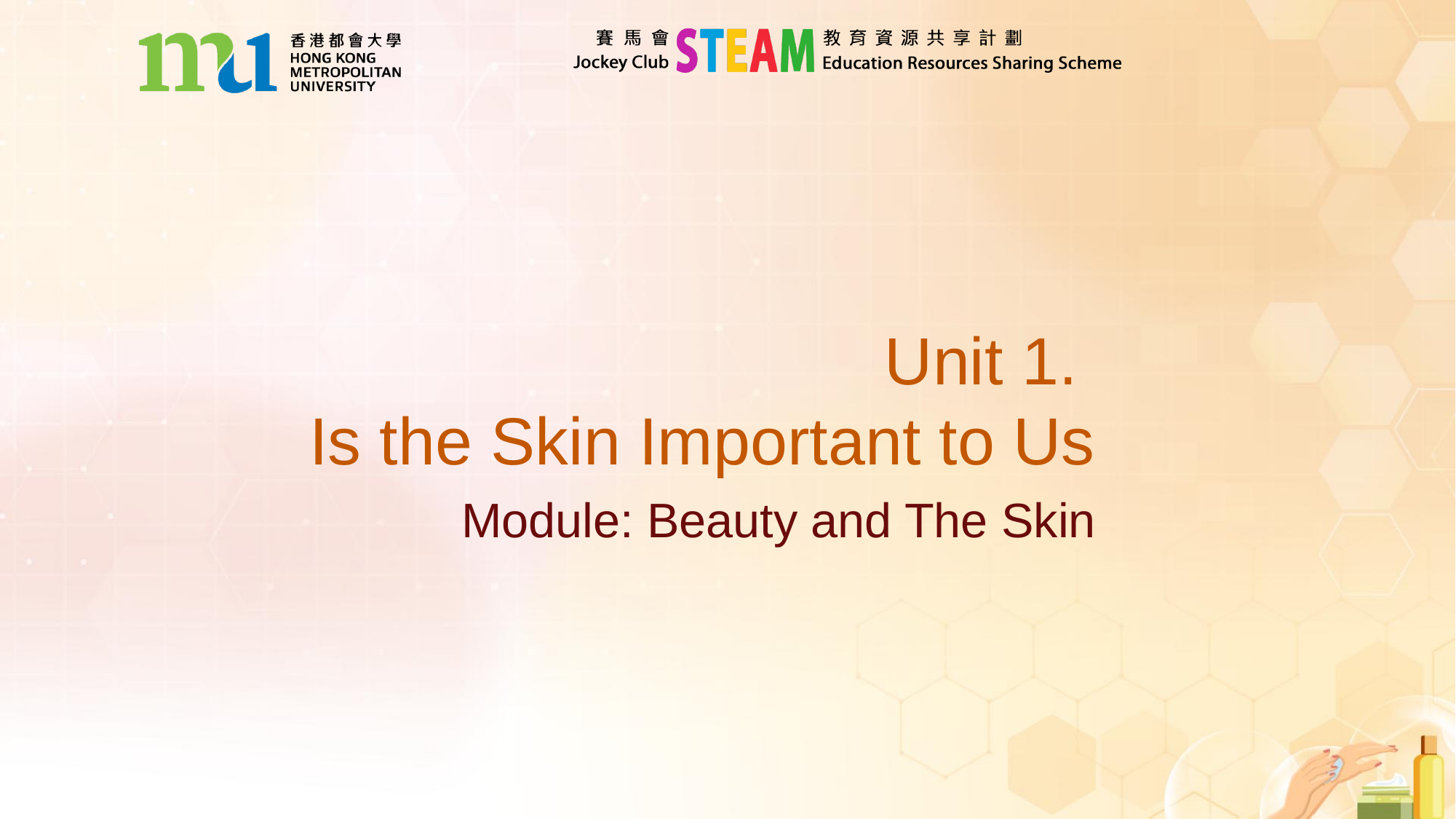

# Unit 1. Is the Skin Important to Us
Module: Beauty and The Skin